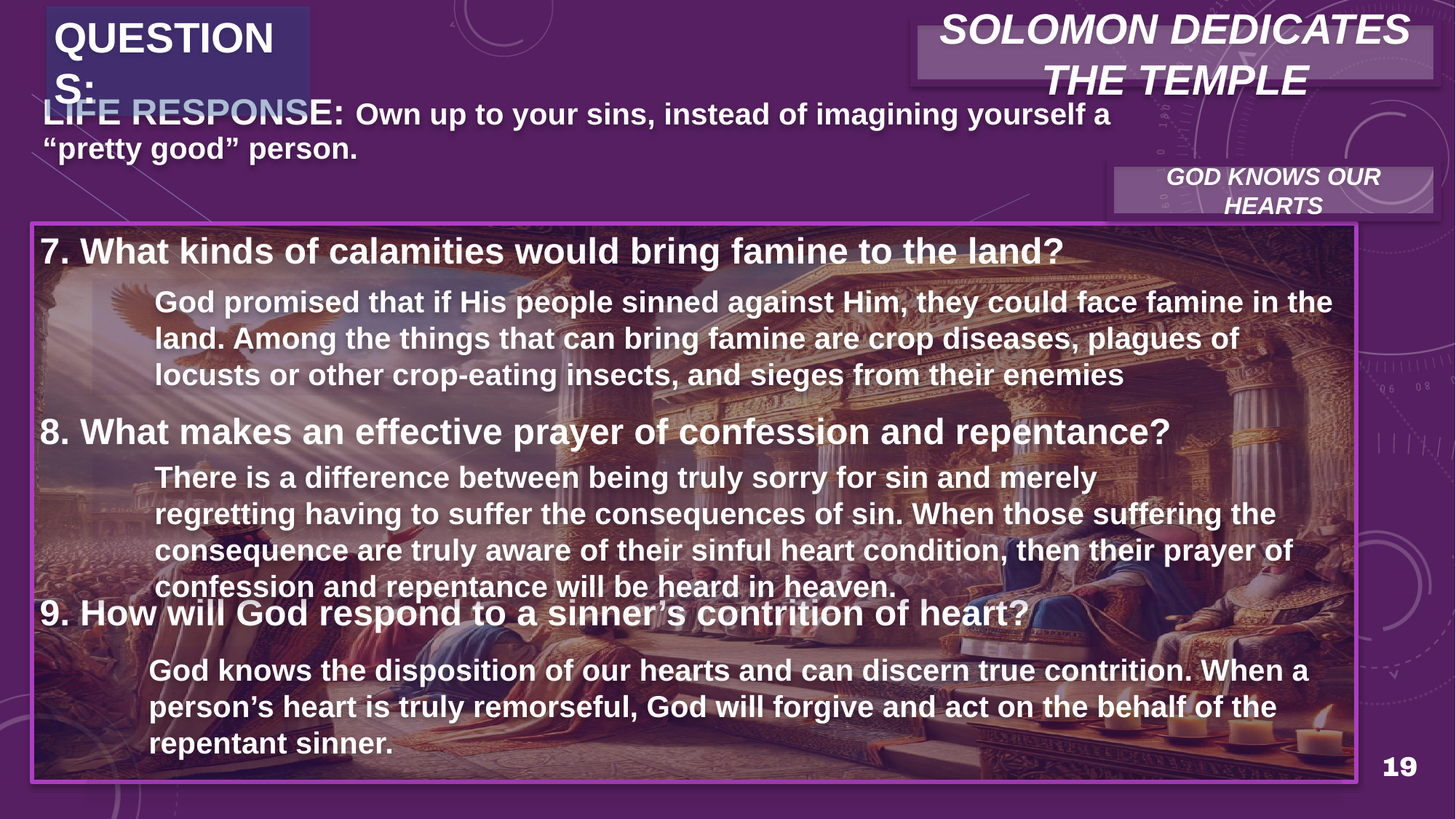

QUESTIONS:
Solomon Dedicates the Temple

Life Response: Own up to your sins, instead of imagining yourself a “pretty good” person.

GOD KNOWS OUR HEARTS

7. What kinds of calamities would bring famine to the land?

8. What makes an effective prayer of confession and repentance?

9. How will God respond to a sinner’s contrition of heart?

God promised that if His people sinned against Him, they could face famine in the land. Among the things that can bring famine are crop diseases, plagues of locusts or other crop-eating insects, and sieges from their enemies
There is a difference between being truly sorry for sin and merely regretting having to suffer the consequences of sin. When those suffering the consequence are truly aware of their sinful heart condition, then their prayer of confession and repentance will be heard in heaven.
God knows the disposition of our hearts and can discern true contrition. When a person’s heart is truly remorseful, God will forgive and act on the behalf of the repentant sinner.

19